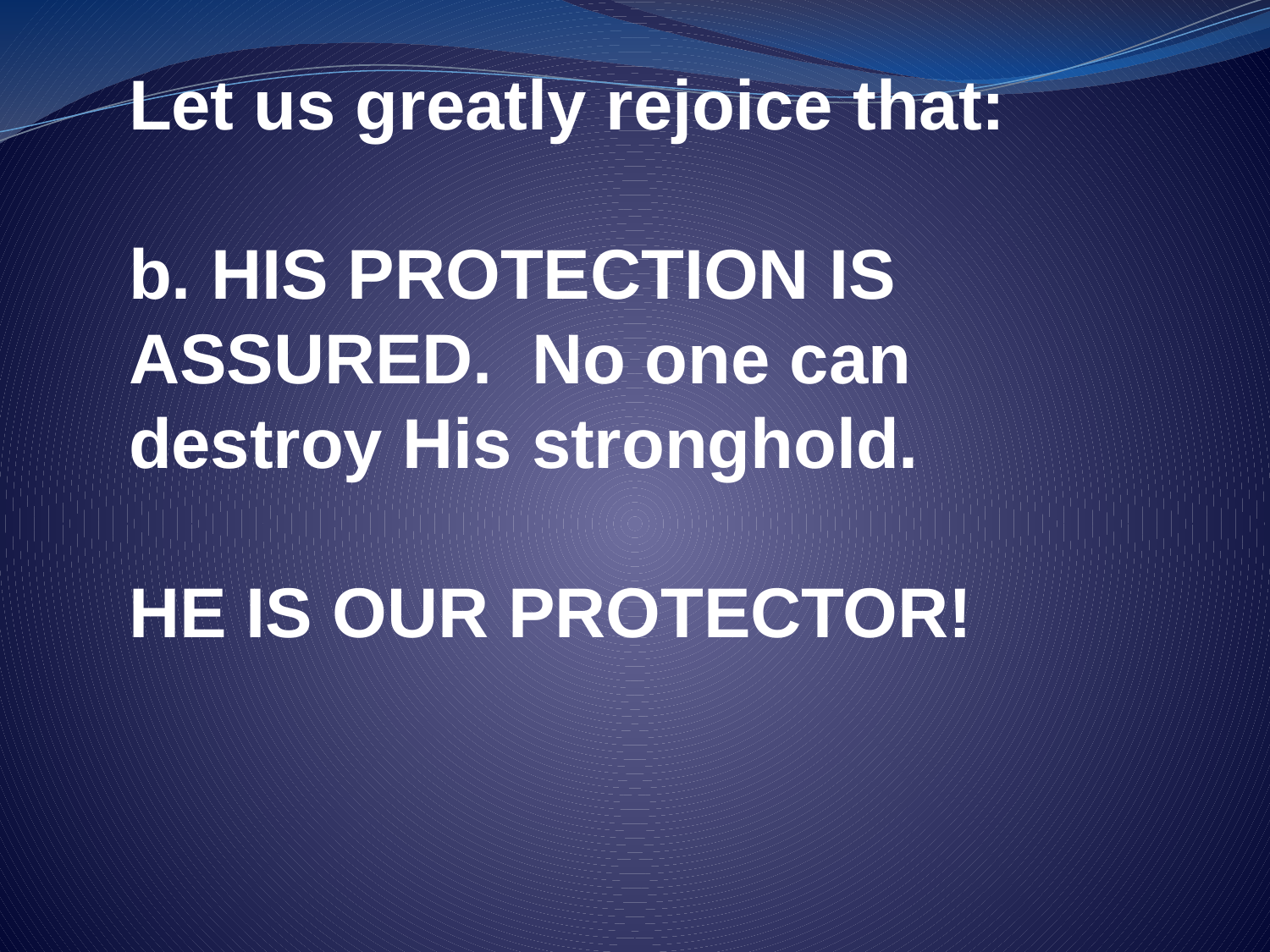

Let us greatly rejoice that:

b. HIS PROTECTION IS ASSURED.  No one can destroy His stronghold.

HE IS OUR PROTECTOR!